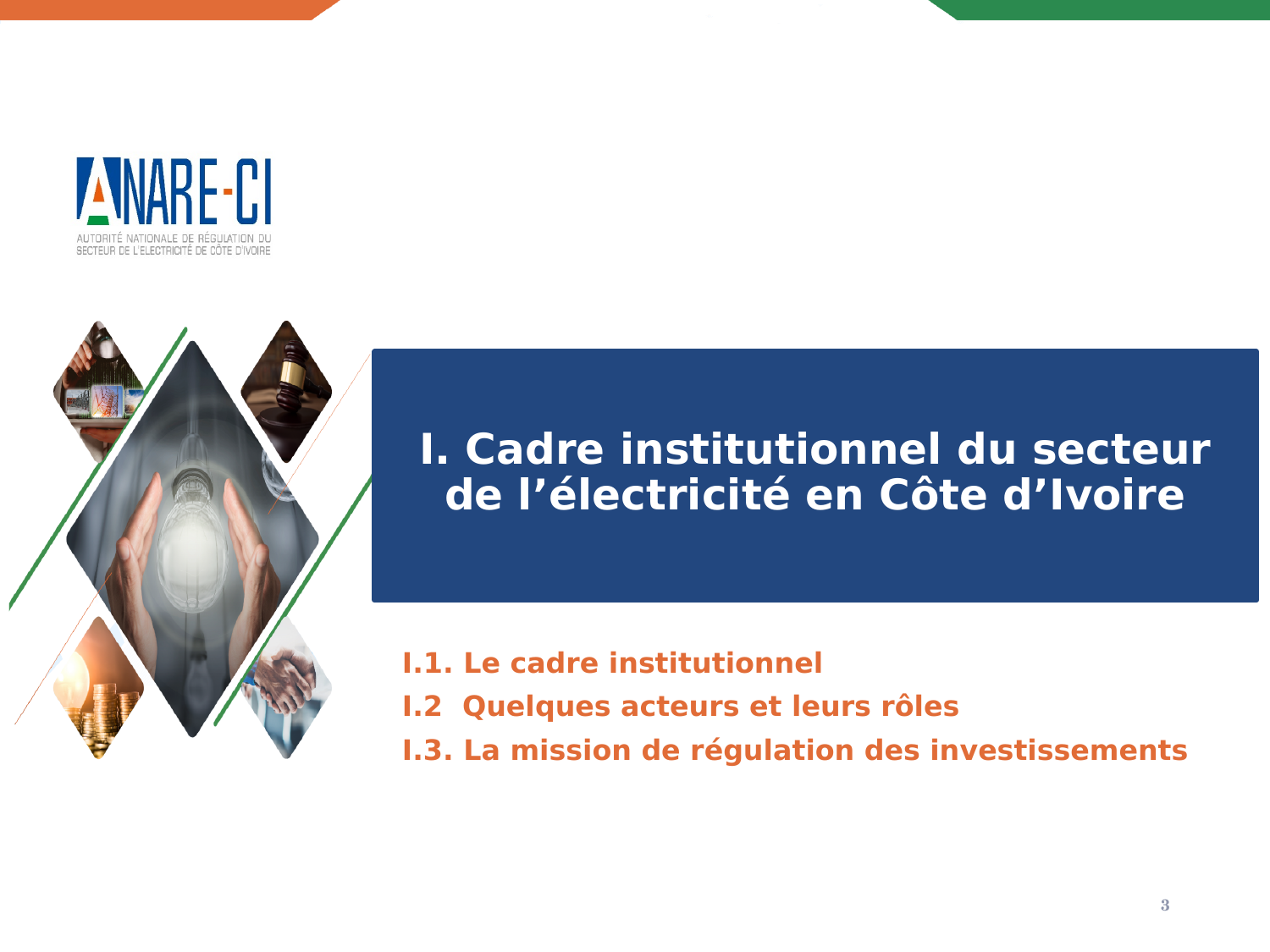

# I. Cadre institutionnel du secteur de l’électricité en Côte d’Ivoire
I.1. Le cadre institutionnel
I.2  Quelques acteurs et leurs rôles
I.3. La mission de régulation des investissements
3